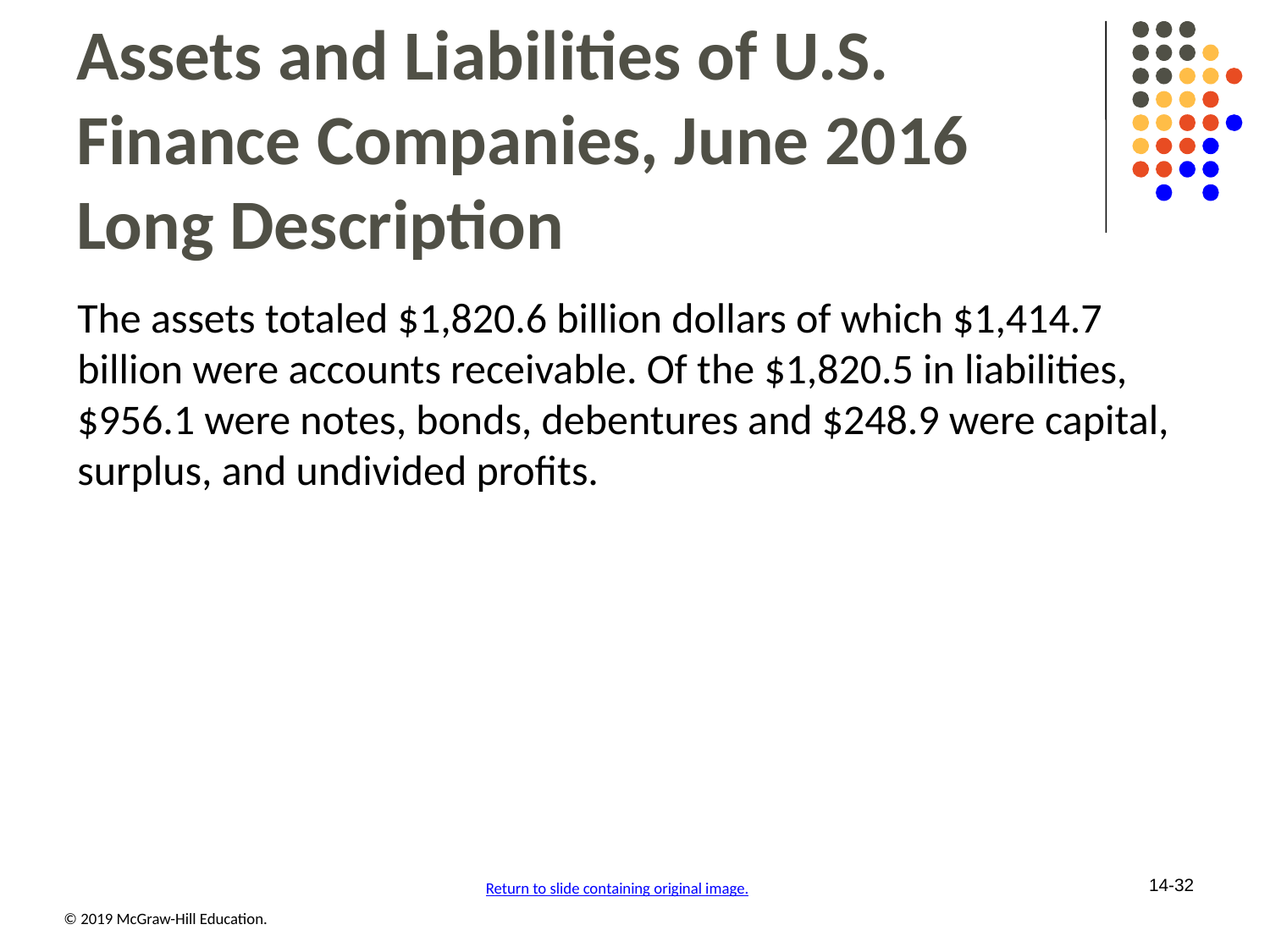

# Assets and Liabilities of U.S. Finance Companies, June 2016 Long Description
The assets totaled $1,820.6 billion dollars of which $1,414.7 billion were accounts receivable. Of the $1,820.5 in liabilities, $956.1 were notes, bonds, debentures and $248.9 were capital, surplus, and undivided profits.
14-32
Return to slide containing original image.